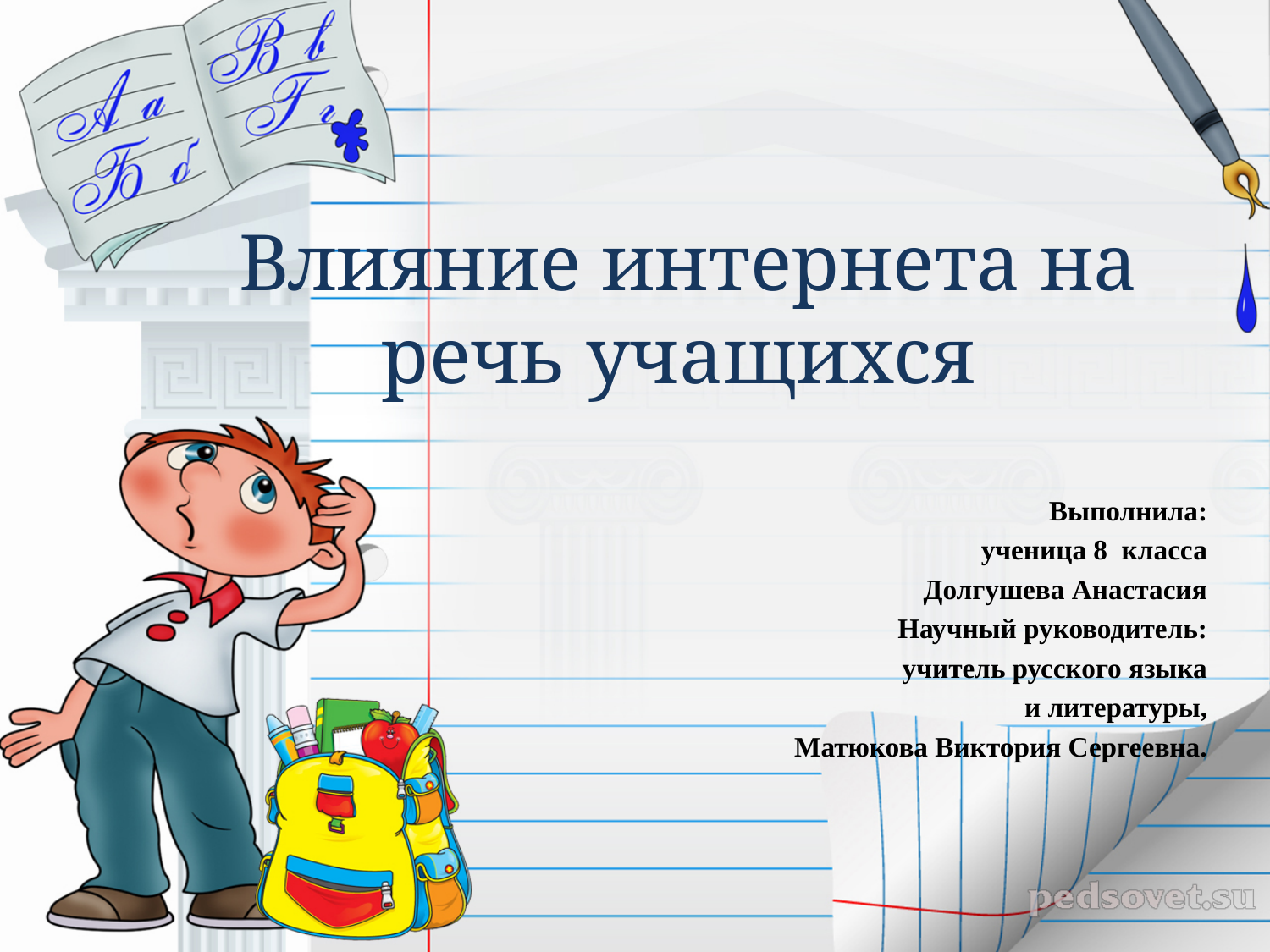

# Влияние интернета на речь учащихся
Выполнила:
ученица 8  класса
Долгушева Анастасия
Научный руководитель:
 учитель русского языка
и литературы,
Матюкова Виктория Сергеевна.